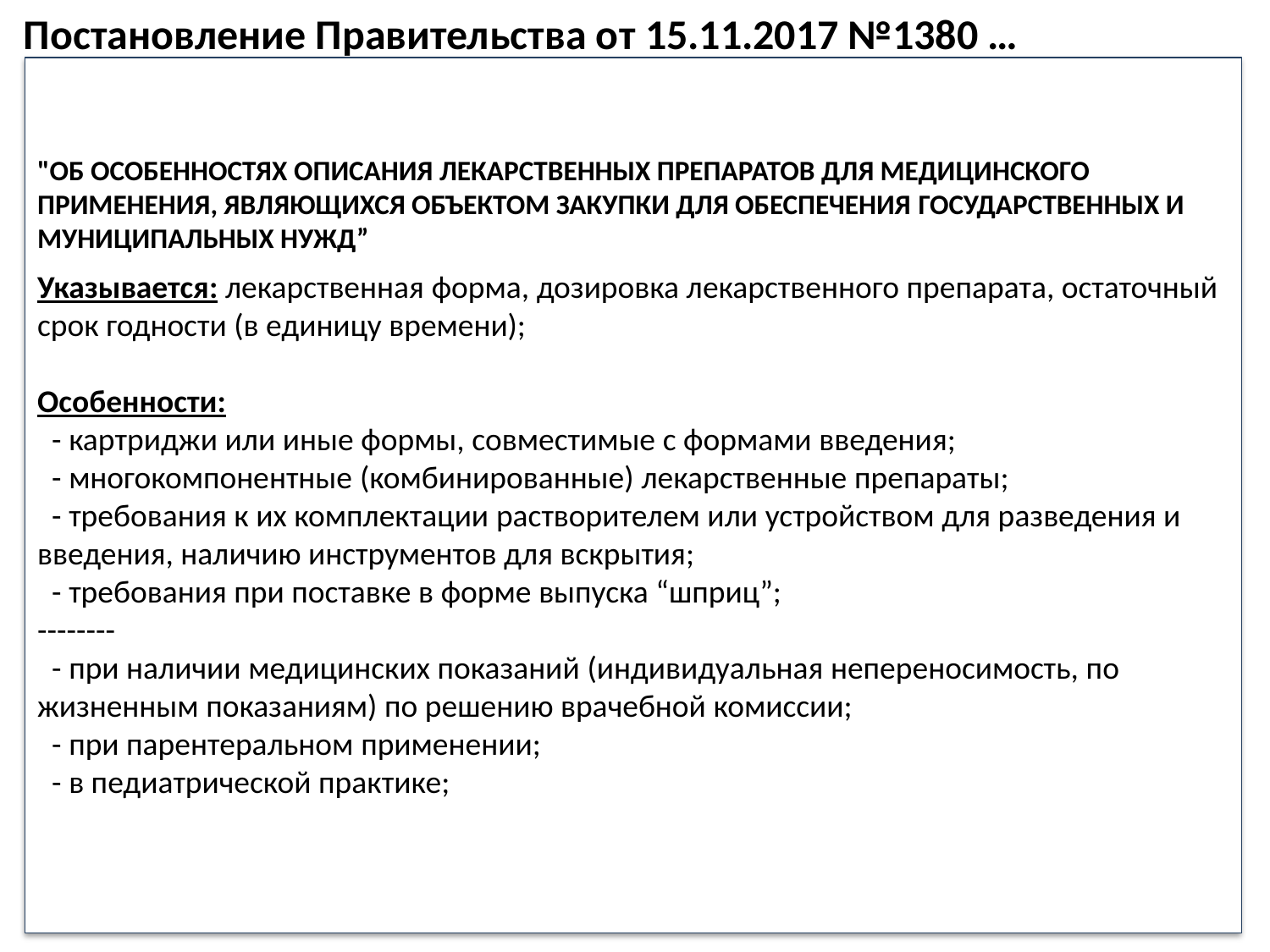

Постановление Правительства от 15.11.2017 №1380 …
"ОБ ОСОБЕННОСТЯХ ОПИСАНИЯ ЛЕКАРСТВЕННЫХ ПРЕПАРАТОВ ДЛЯ МЕДИЦИНСКОГО ПРИМЕНЕНИЯ, ЯВЛЯЮЩИХСЯ ОБЪЕКТОМ ЗАКУПКИ ДЛЯ ОБЕСПЕЧЕНИЯ ГОСУДАРСТВЕННЫХ И МУНИЦИПАЛЬНЫХ НУЖД”

Указывается: лекарственная форма, дозировка лекарственного препарата, остаточный срок годности (в единицу времени);

Особенности:
  - картриджи или иные формы, совместимые с формами введения;
  - многокомпонентные (комбинированные) лекарственные препараты;
  - требования к их комплектации растворителем или устройством для разведения и введения, наличию инструментов для вскрытия;
  - требования при поставке в форме выпуска “шприц”;
--------
  - при наличии медицинских показаний (индивидуальная непереносимость, по жизненным показаниям) по решению врачебной комиссии;
  - при парентеральном применении;
  - в педиатрической практике;

15